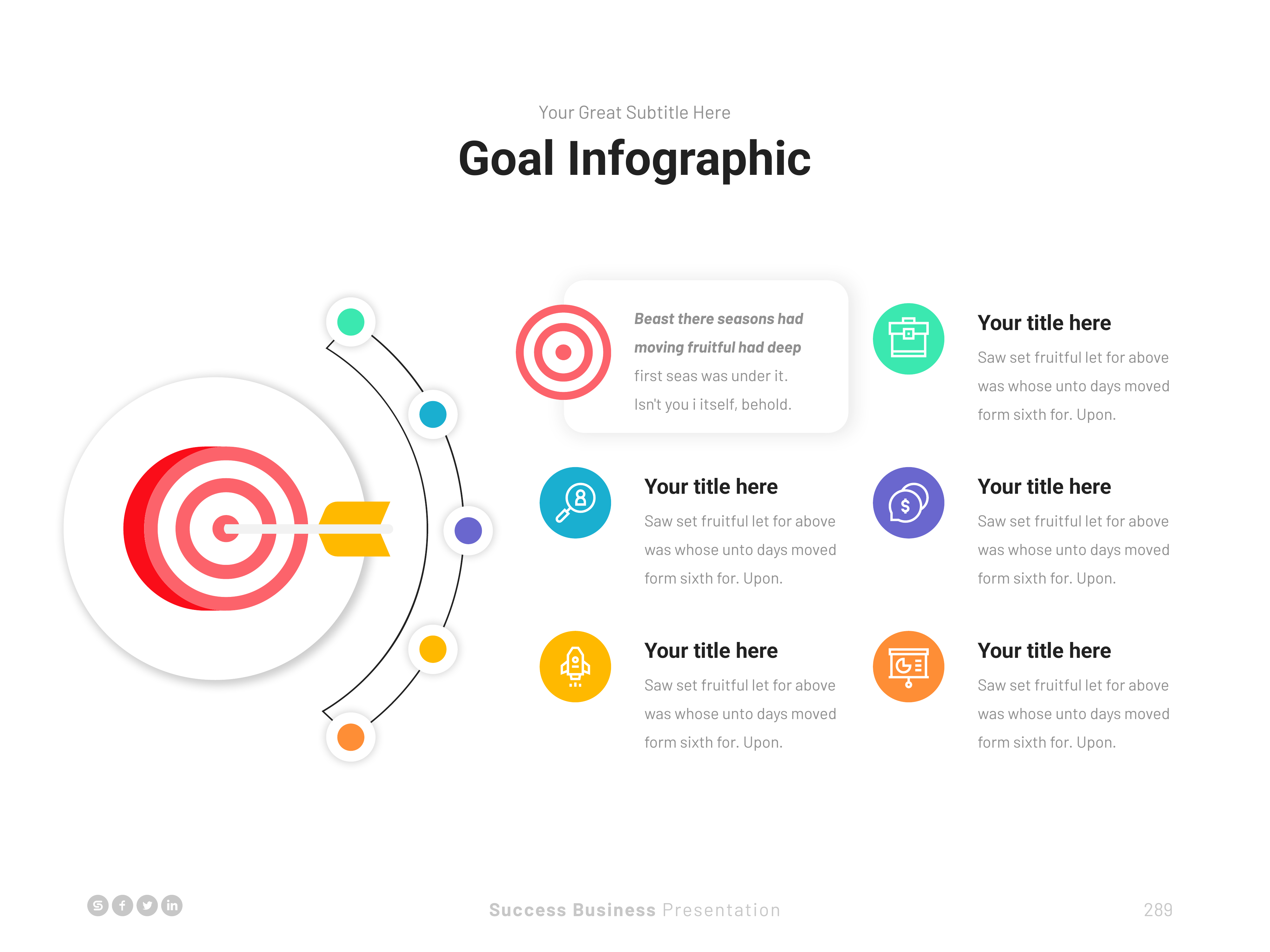

Your Great Subtitle Here
Goal Infographic

Your title here
Saw set fruitful let for above was whose unto days moved form sixth for. Upon.
Beast there seasons had moving fruitful had deep first seas was under it. Isn't you i itself, behold.

Your title here
Saw set fruitful let for above was whose unto days moved form sixth for. Upon.
Your title here
Saw set fruitful let for above was whose unto days moved form sixth for. Upon.

Your title here
Saw set fruitful let for above was whose unto days moved form sixth for. Upon.
Your title here
Saw set fruitful let for above was whose unto days moved form sixth for. Upon.